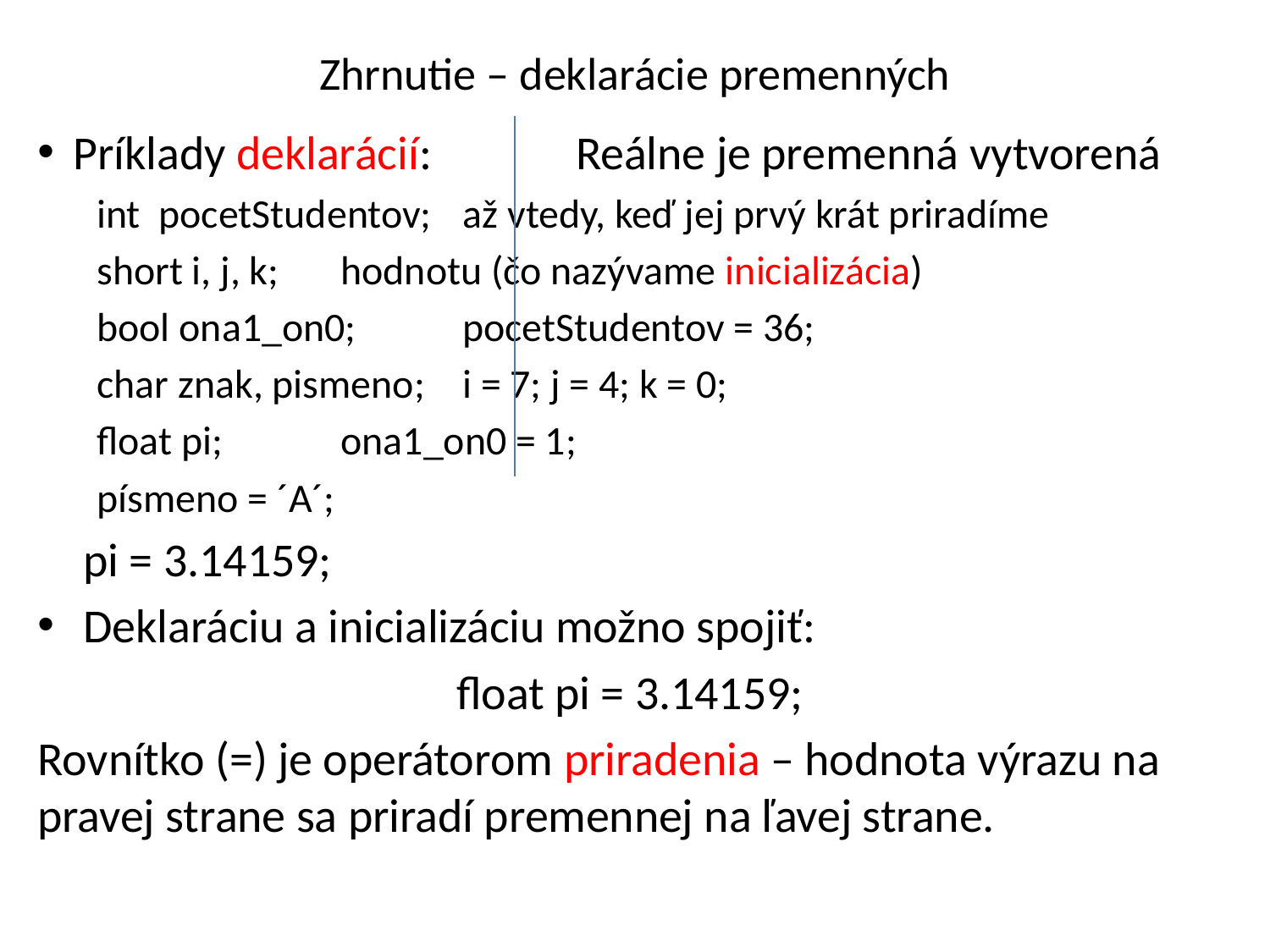

# Zhrnutie – deklarácie premenných
Príklady deklarácií:	Reálne je premenná vytvorená
int  pocetStudentov;	až vtedy, keď jej prvý krát priradíme
short i, j, k;	hodnotu (čo nazývame inicializácia)
bool ona1_on0;	pocetStudentov = 36;
char znak, pismeno;	i = 7; j = 4; k = 0;
float pi;	ona1_on0 = 1;
	písmeno = ´A´;
		pi = 3.14159;
Deklaráciu a inicializáciu možno spojiť:
float pi = 3.14159;
Rovnítko (=) je operátorom priradenia – hodnota výrazu na pravej strane sa priradí premennej na ľavej strane.